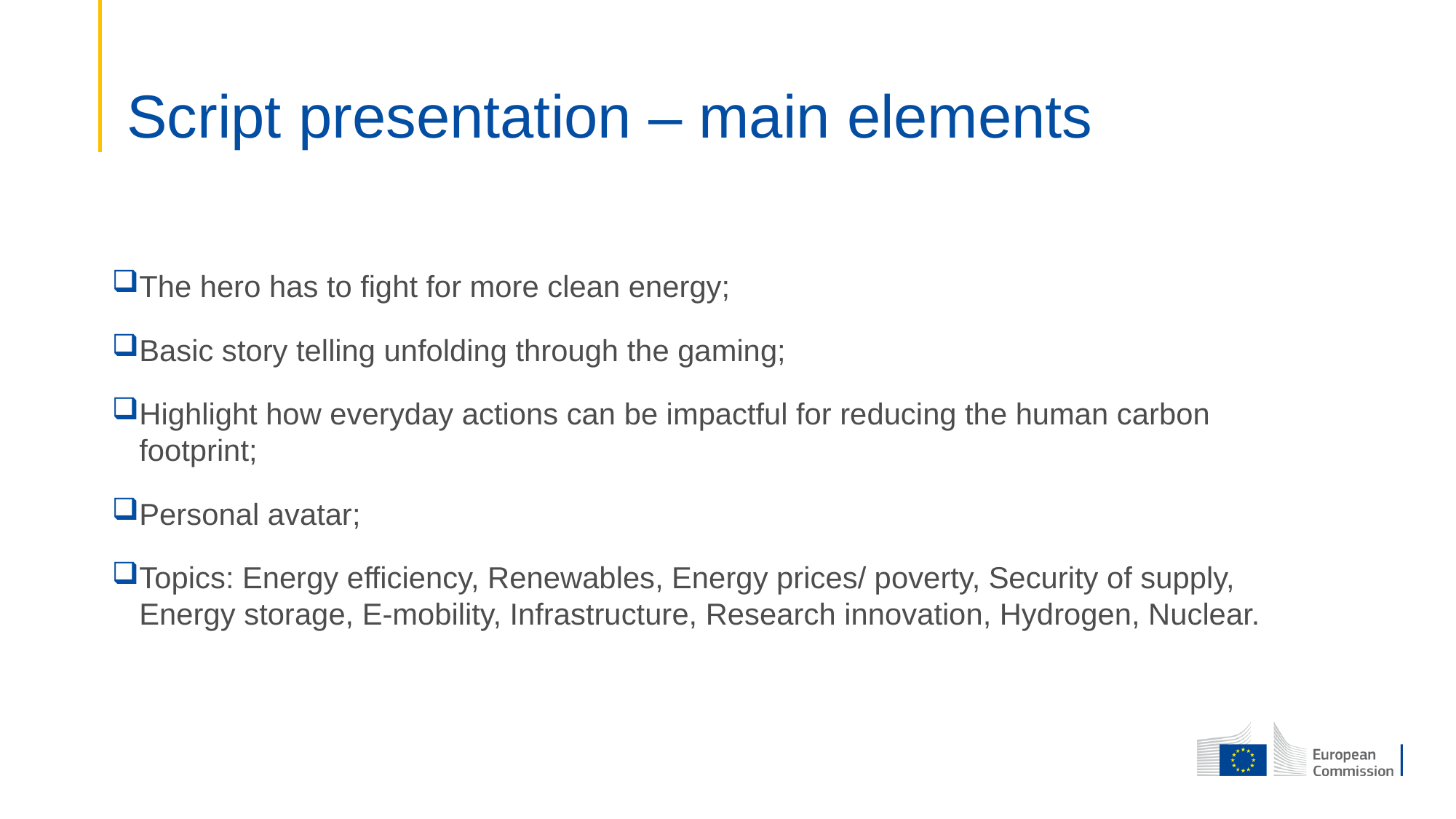

# Script presentation – main elements
The hero has to fight for more clean energy;
Basic story telling unfolding through the gaming;
Highlight how everyday actions can be impactful for reducing the human carbon footprint;
Personal avatar;
Topics: Energy efficiency, Renewables, Energy prices/ poverty, Security of supply, Energy storage, E-mobility, Infrastructure, Research innovation, Hydrogen, Nuclear.